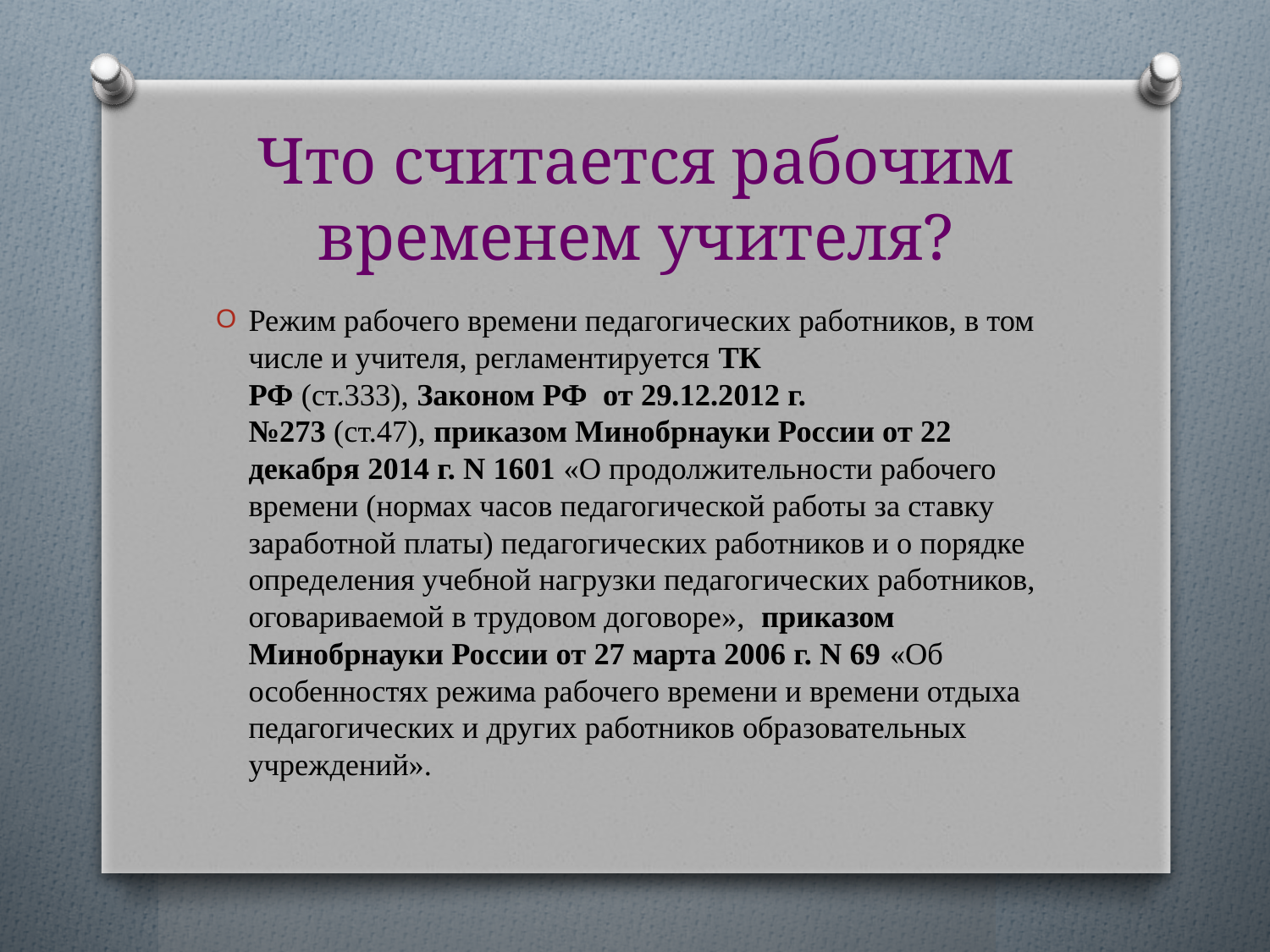

# Что считается рабочим временем учителя?
Режим рабочего времени педагогических работников, в том числе и учителя, регламентируется ТК РФ (ст.333), Законом РФ  от 29.12.2012 г.№273 (ст.47), приказом Минобрнауки России от 22 декабря 2014 г. N 1601 «О продолжительности рабочего времени (нормах часов педагогической работы за ставку заработной платы) педагогических работников и о порядке определения учебной нагрузки педагогических работников, оговариваемой в трудовом договоре»,  приказом Минобрнауки России от 27 марта 2006 г. N 69 «Об особенностях режима рабочего времени и времени отдыха педагогических и других работников образовательных учреждений».